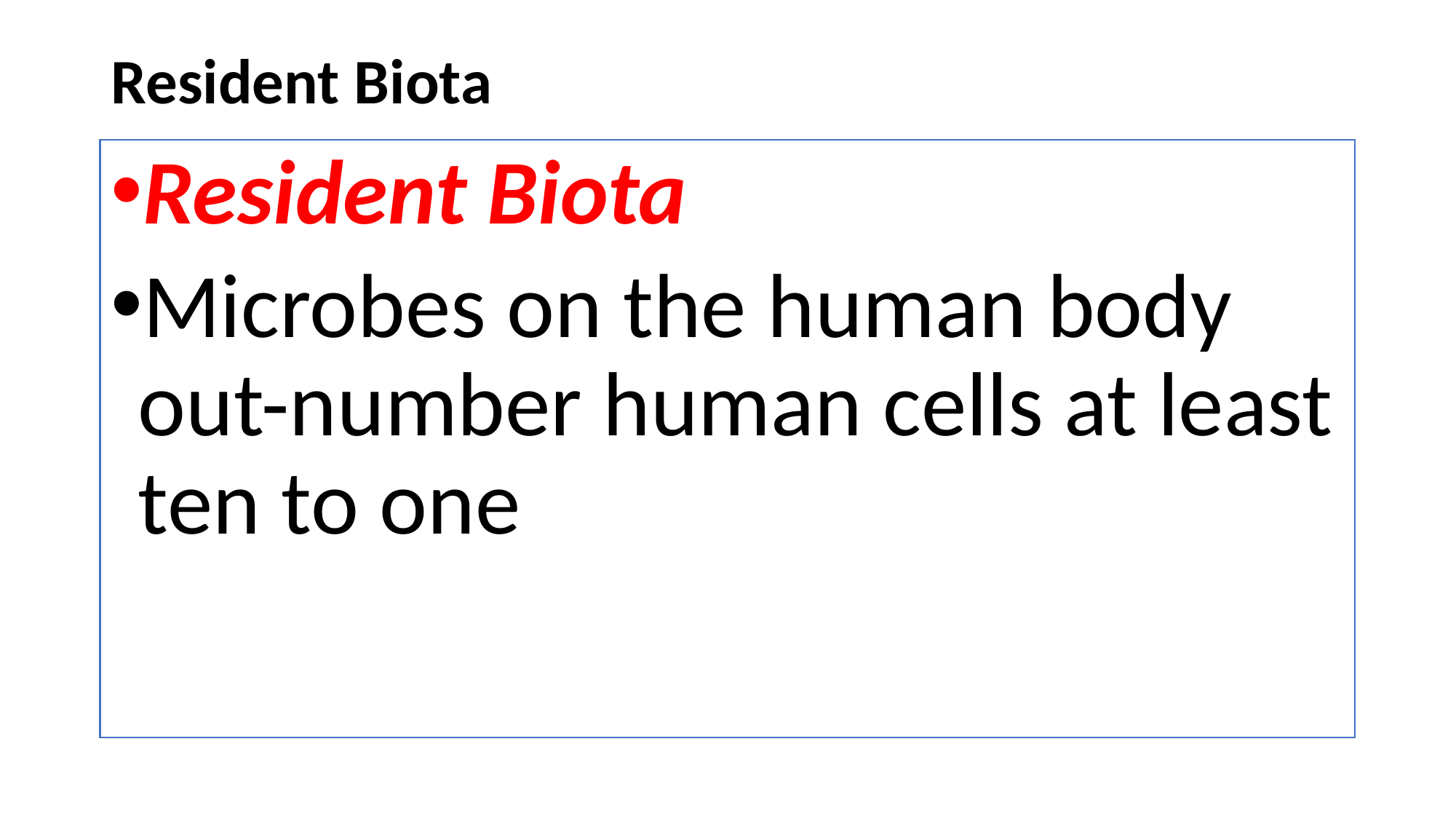

# Resident Biota
Resident Biota
Microbes on the human body out-number human cells at least ten to one